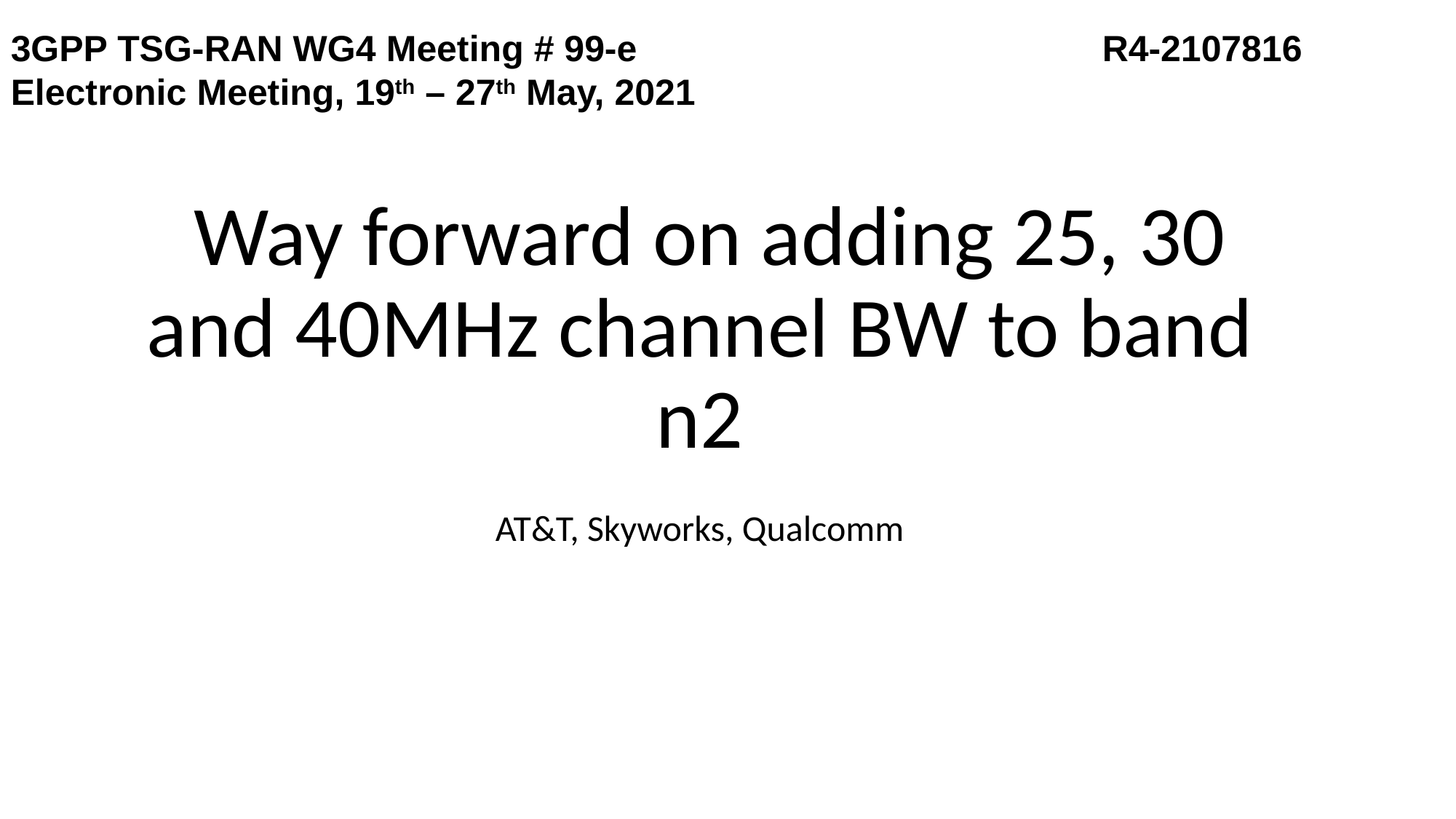

­­­3GPP TSG-RAN WG4 Meeting # 99-e	          			    	R4-2107816
Electronic Meeting, 19th – 27th May, 2021
# Way forward on adding 25, 30 and 40MHz channel BW to band n2
AT&T, Skyworks, Qualcomm